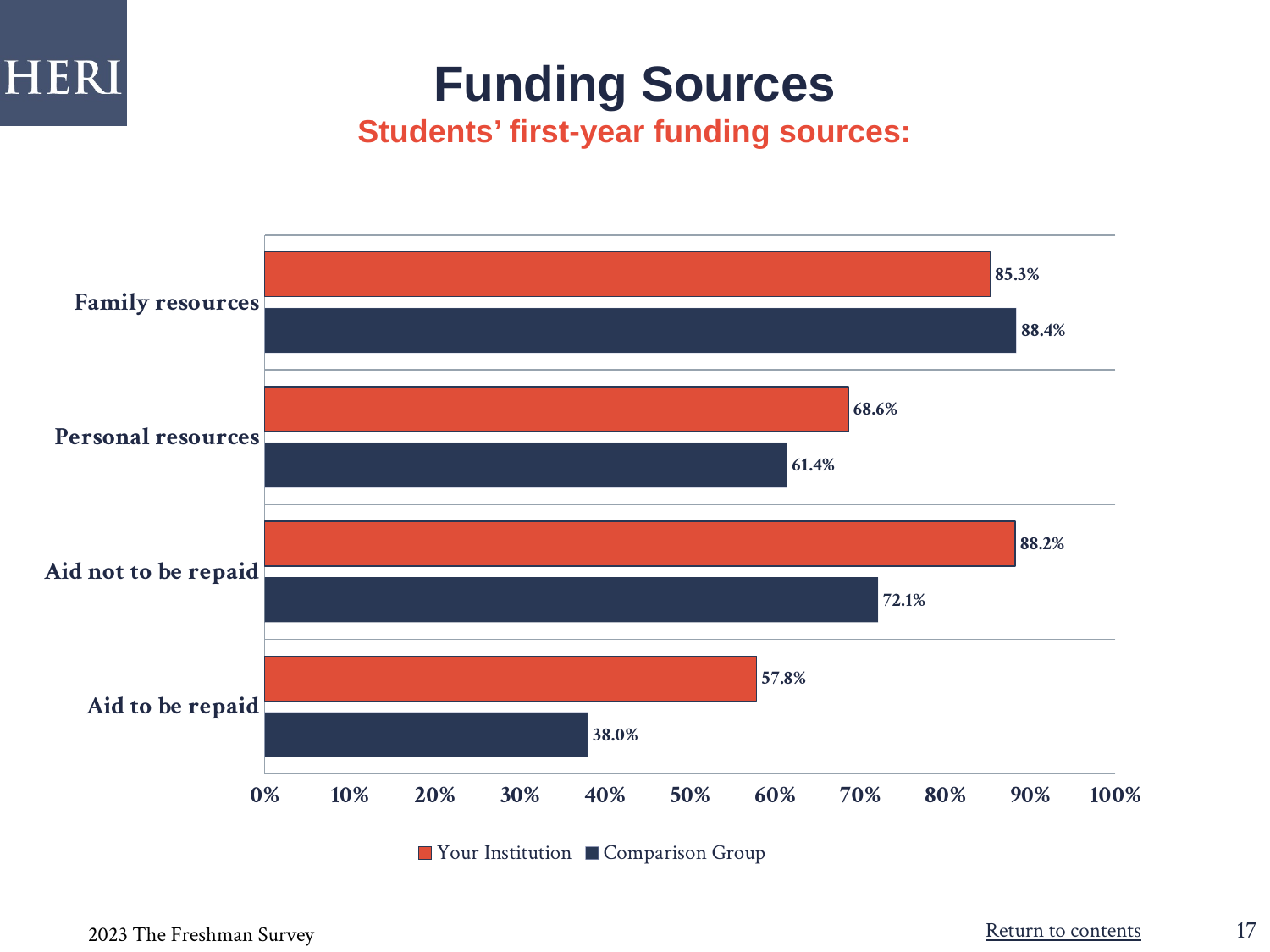

Funding Sources
Students’ first-year funding sources:

### Chart

| Category | Comparison Group | Your Institution |
|---|---|---|
| Aid to be repaid | 0.3796 | 0.5784 |
| Aid not to be repaid | 0.7208 | 0.8824 |
| Personal resources | 0.614 | 0.6863 |
| Family resources | 0.8836 | 0.8529 |
2023 The Freshman Survey
Return to contents
17